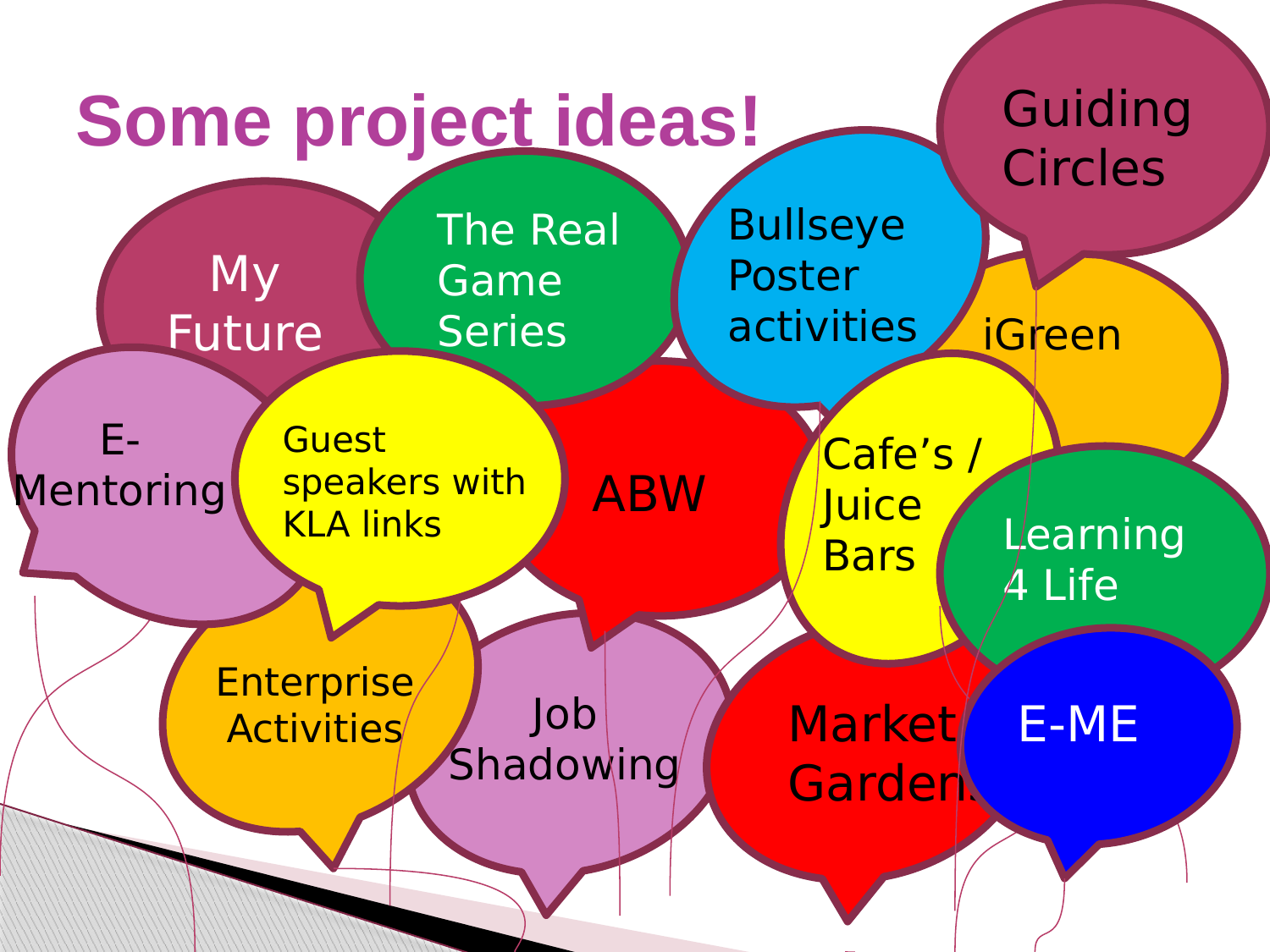

# Some project ideas!
Guiding Circles

Bullseye Poster activities
The Real Game Series
My Future

iGreen

E- Mentoring
Guest speakers with KLA links
Cafe’s / Juice Bars

ABW
Learning 4 Life

Enterprise Activities
Job Shadowing
Market Gardens
E-ME